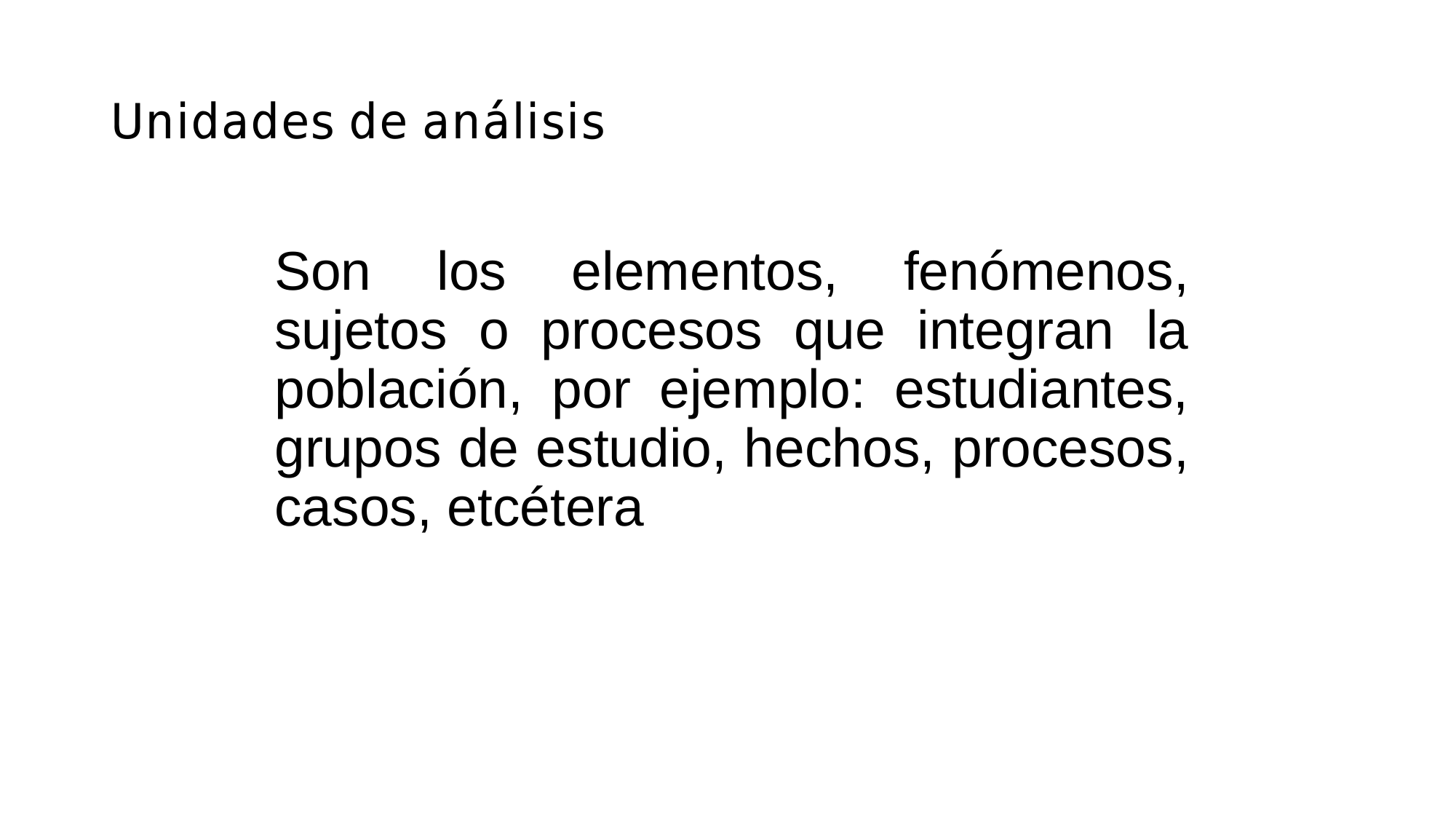

# Unidades de análisis
Son los elementos, fenómenos, sujetos o procesos que integran la población, por ejemplo: estudiantes, grupos de estudio, hechos, procesos, casos, etcétera